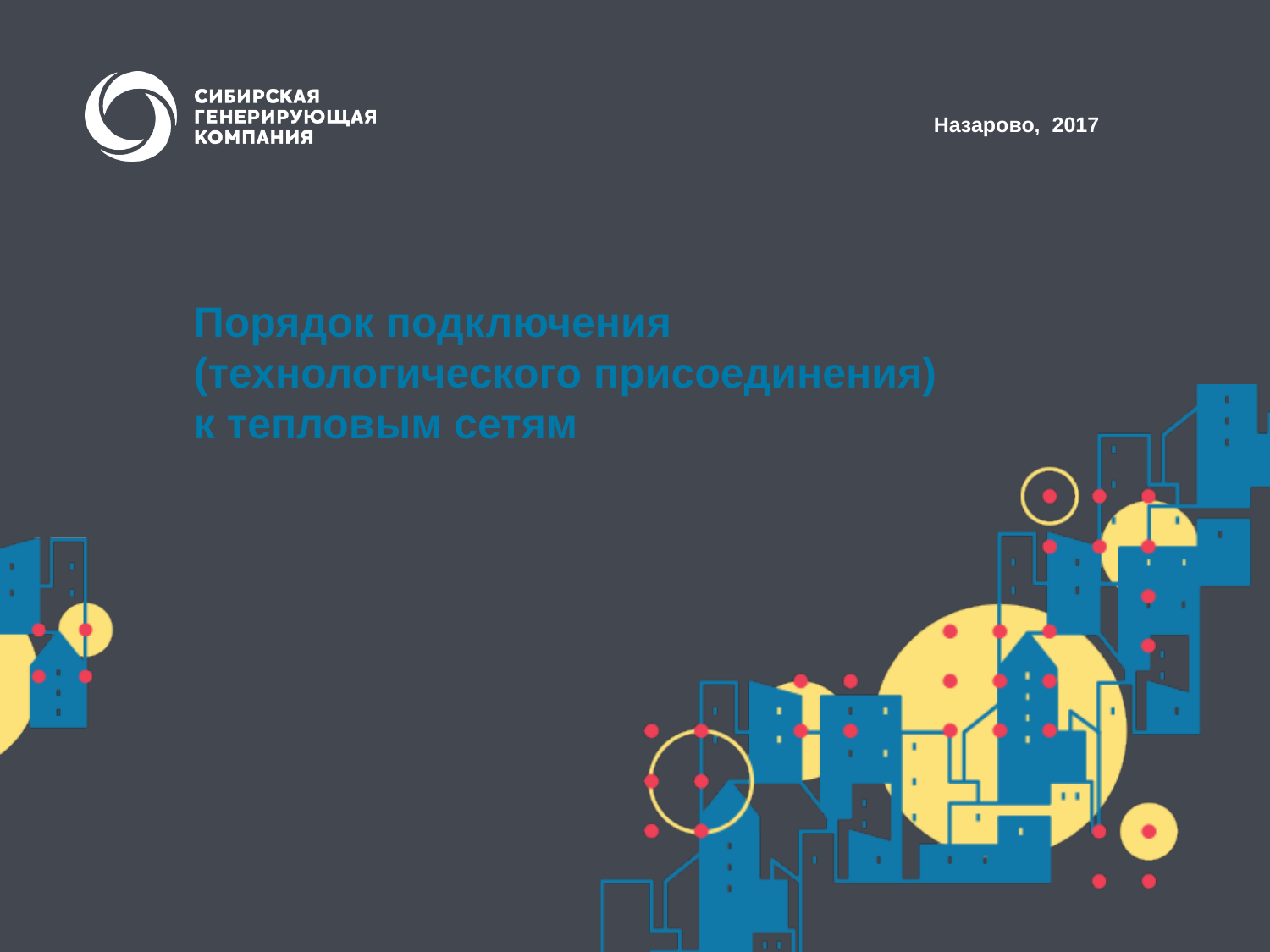

Назарово,  2017
# Порядок подключения (технологического присоединения) к тепловым сетям